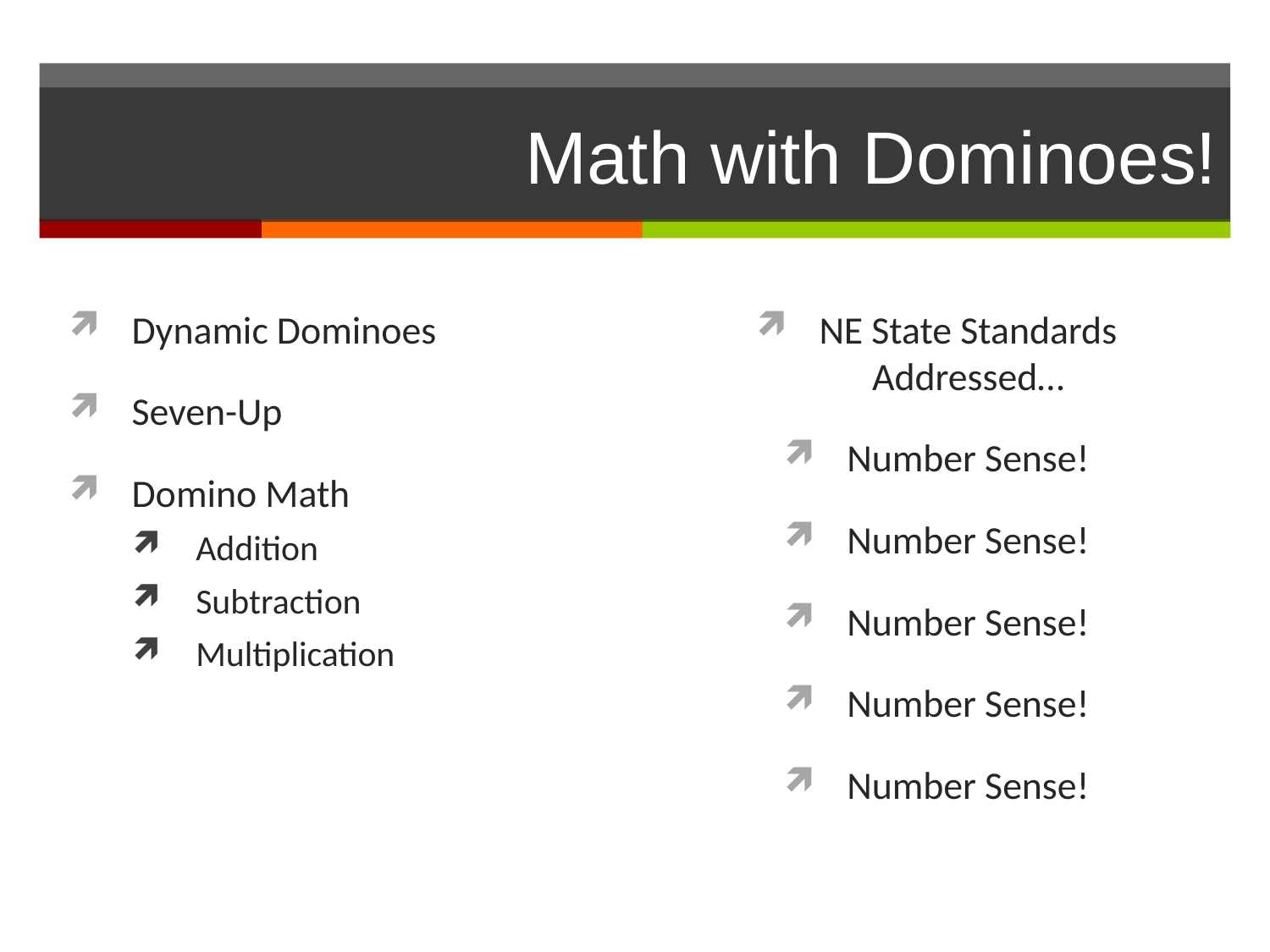

# Math with Dominoes!
Dynamic Dominoes
Seven-Up
Domino Math
Addition
Subtraction
Multiplication
NE State Standards Addressed…
Number Sense!
Number Sense!
Number Sense!
Number Sense!
Number Sense!